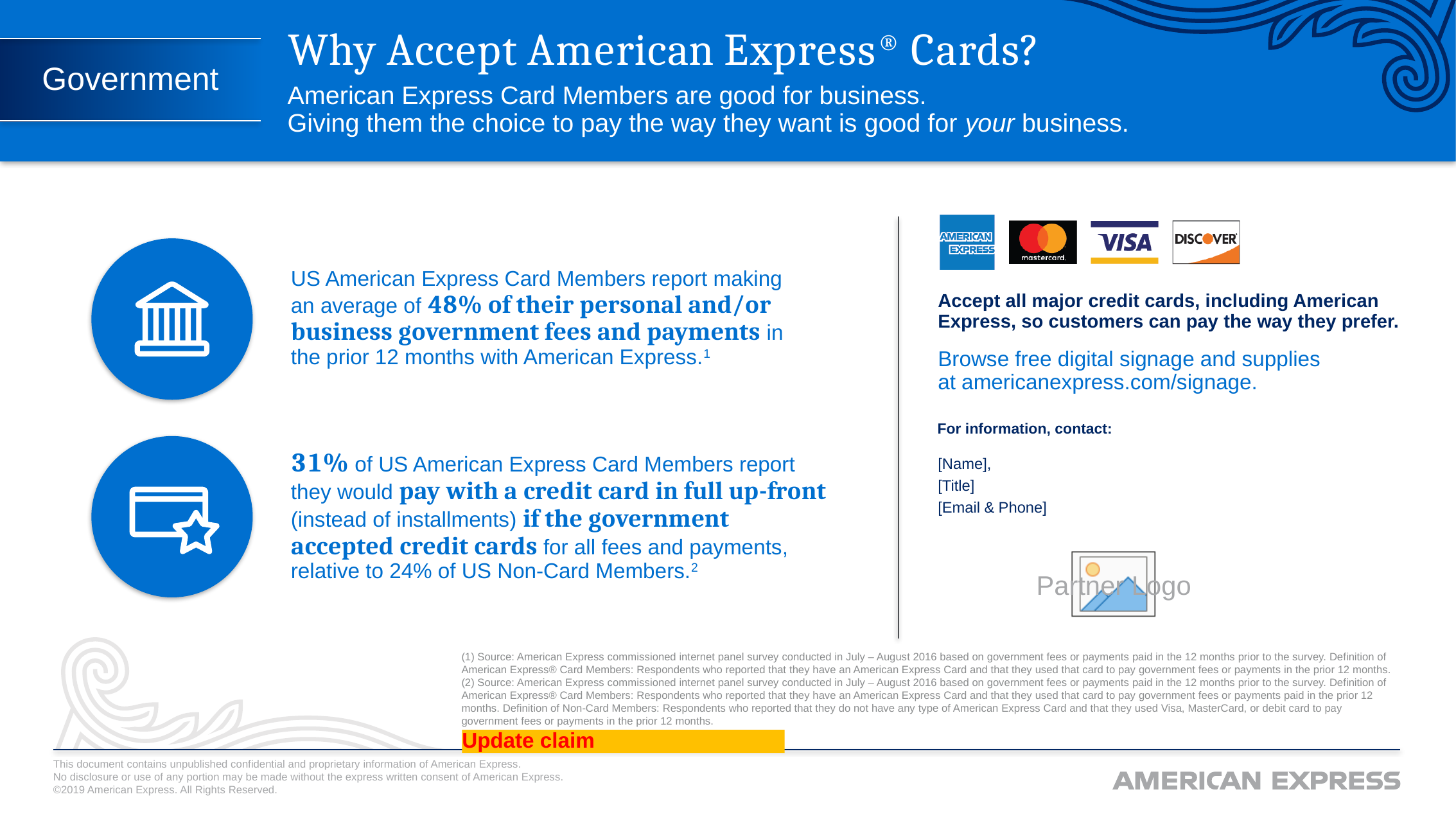

Government

US American Express Card Members report making an average of 48% of their personal and/or business government fees and payments in the prior 12 months with American Express.1

[Name],
[Title]
[Email & Phone]
31% of US American Express Card Members report they would pay with a credit card in full up-front (instead of installments) if the government accepted credit cards for all fees and payments, relative to 24% of US Non-Card Members.2

(1) Source: American Express commissioned internet panel survey conducted in July – August 2016 based on government fees or payments paid in the 12 months prior to the survey. Definition of American Express® Card Members: Respondents who reported that they have an American Express Card and that they used that card to pay government fees or payments in the prior 12 months. (2) Source: American Express commissioned internet panel survey conducted in July – August 2016 based on government fees or payments paid in the 12 months prior to the survey. Definition of American Express® Card Members: Respondents who reported that they have an American Express Card and that they used that card to pay government fees or payments paid in the prior 12 months. Definition of Non-Card Members: Respondents who reported that they do not have any type of American Express Card and that they used Visa, MasterCard, or debit card to pay government fees or payments in the prior 12 months.
Update claim